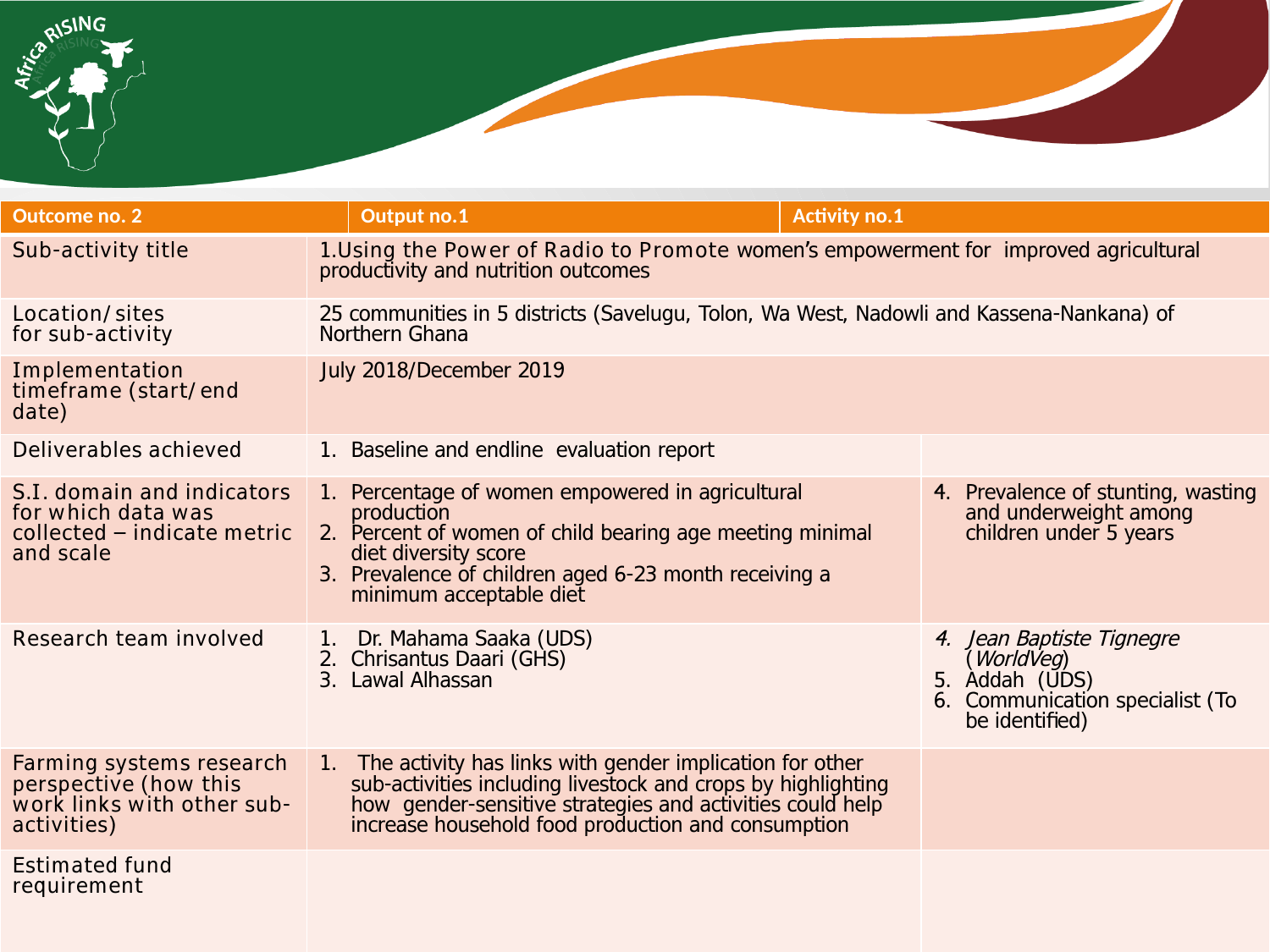

| Outcome no. 2 |  | Output no.1 | Activity no.1 |  |
| --- | --- | --- | --- | --- |
| Sub-activity title | 1.Using the Power of Radio to Promote women’s empowerment for improved agricultural productivity and nutrition outcomes |  |  |  |
| Location/sites for sub-activity | 25 communities in 5 districts (Savelugu, Tolon, Wa West, Nadowli and Kassena-Nankana) of Northern Ghana |  |  |  |
| Implementation timeframe (start/end date) | July 2018/December 2019 |  |  |  |
| Deliverables achieved | Baseline and endline evaluation report |  |  |  |
| S.I. domain and indicators for which data was collected – indicate metric and scale | Percentage of women empowered in agricultural production Percent of women of child bearing age meeting minimal diet diversity score Prevalence of children aged 6-23 month receiving a minimum acceptable diet |  |  | Prevalence of stunting, wasting and underweight among children under 5 years |
| Research team involved | Dr. Mahama Saaka (UDS) Chrisantus Daari (GHS) Lawal Alhassan |  |  | Jean Baptiste Tignegre (WorldVeg) Addah (UDS) Communication specialist (To be identified) |
| Farming systems research perspective (how this work links with other sub-activities) | The activity has links with gender implication for other sub-activities including livestock and crops by highlighting how gender-sensitive strategies and activities could help increase household food production and consumption |  |  |  |
| Estimated fund requirement |  |  |  |  |